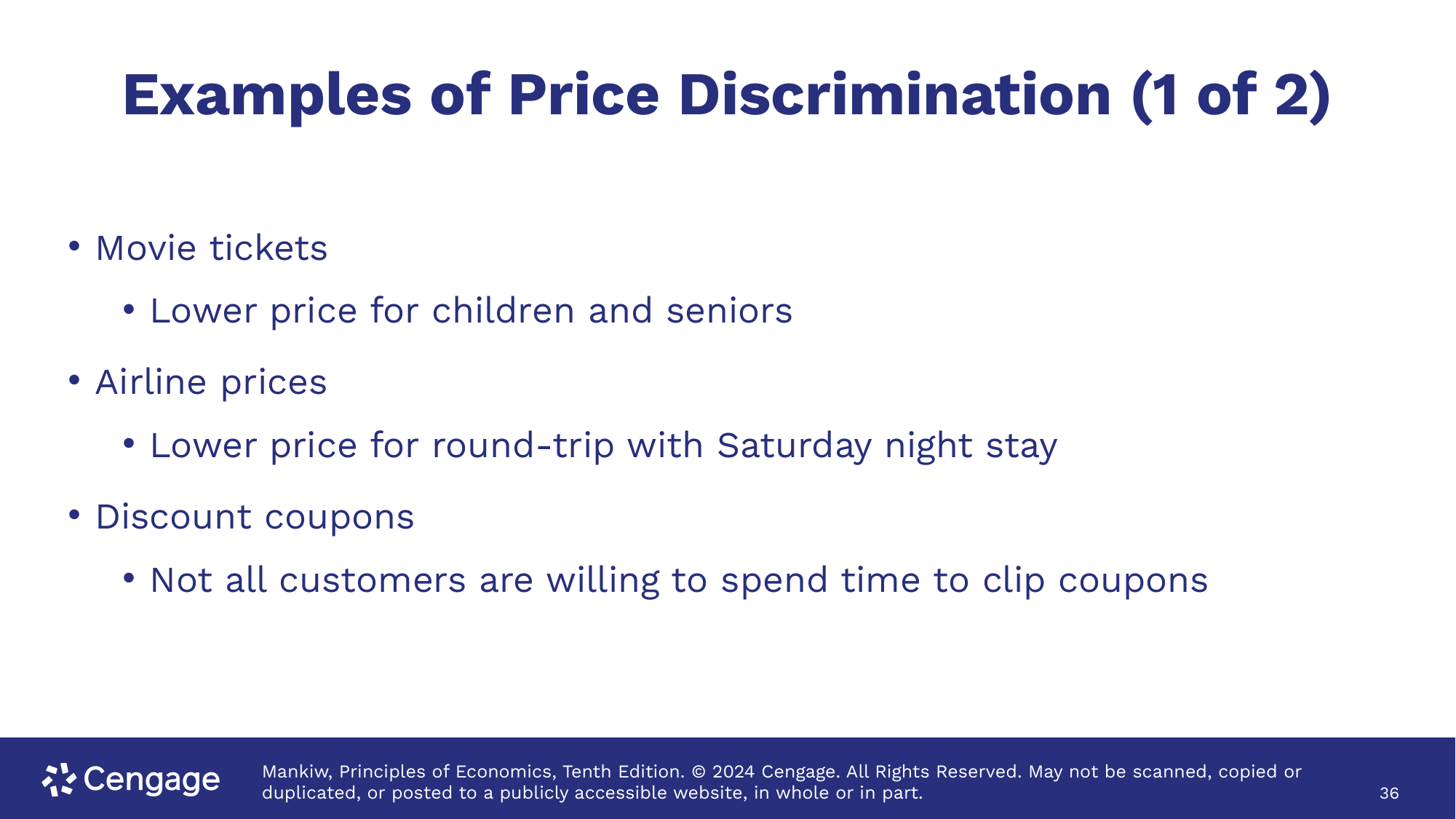

# Examples of Price Discrimination (1 of 2)
Movie tickets
Lower price for children and seniors
Airline prices
Lower price for round-trip with Saturday night stay
Discount coupons
Not all customers are willing to spend time to clip coupons